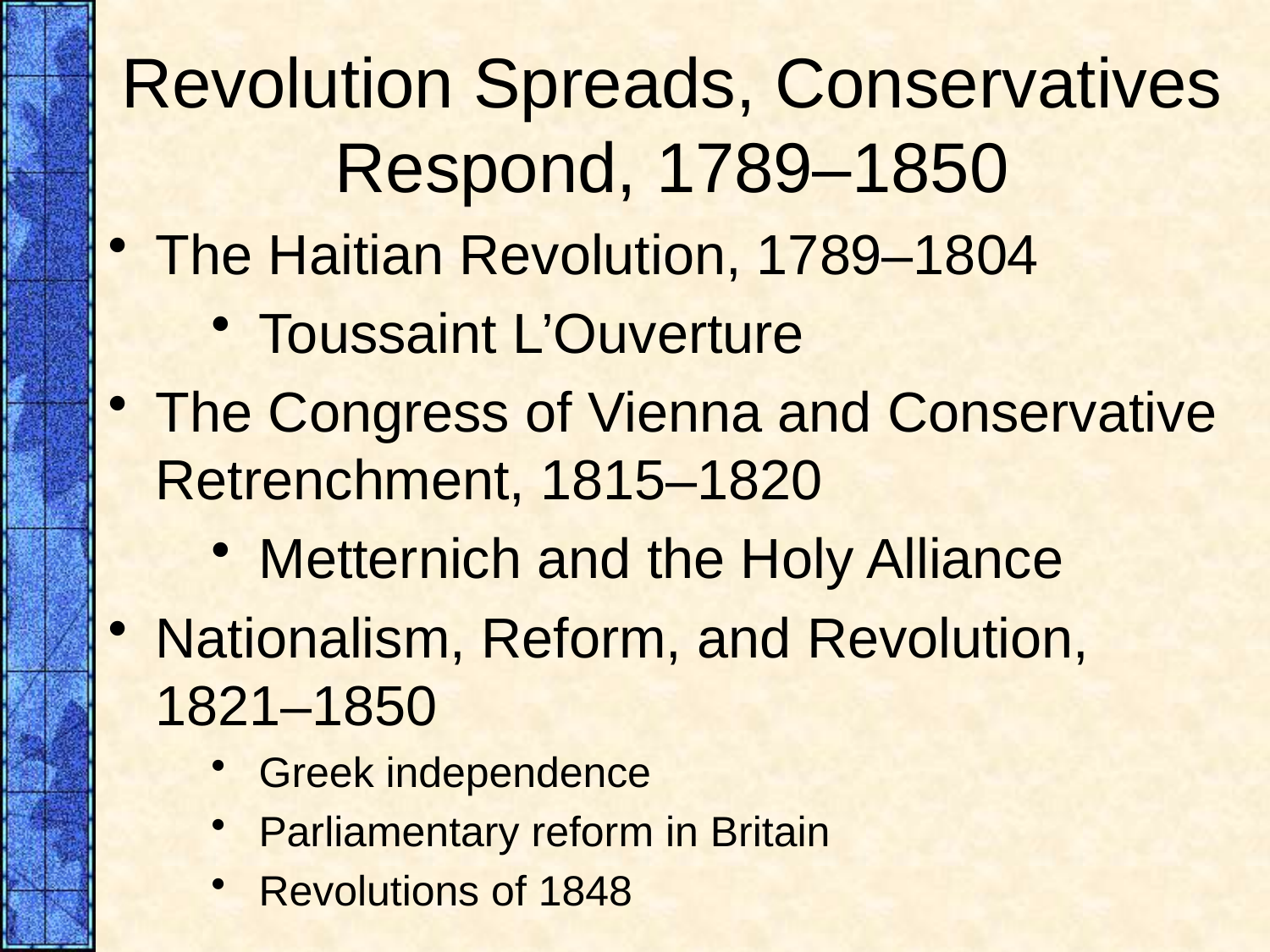

# Revolution Spreads, Conservatives Respond, 1789–1850
The Haitian Revolution, 1789–1804
Toussaint L’Ouverture
The Congress of Vienna and Conservative Retrenchment, 1815–1820
Metternich and the Holy Alliance
Nationalism, Reform, and Revolution, 1821–1850
Greek independence
Parliamentary reform in Britain
Revolutions of 1848